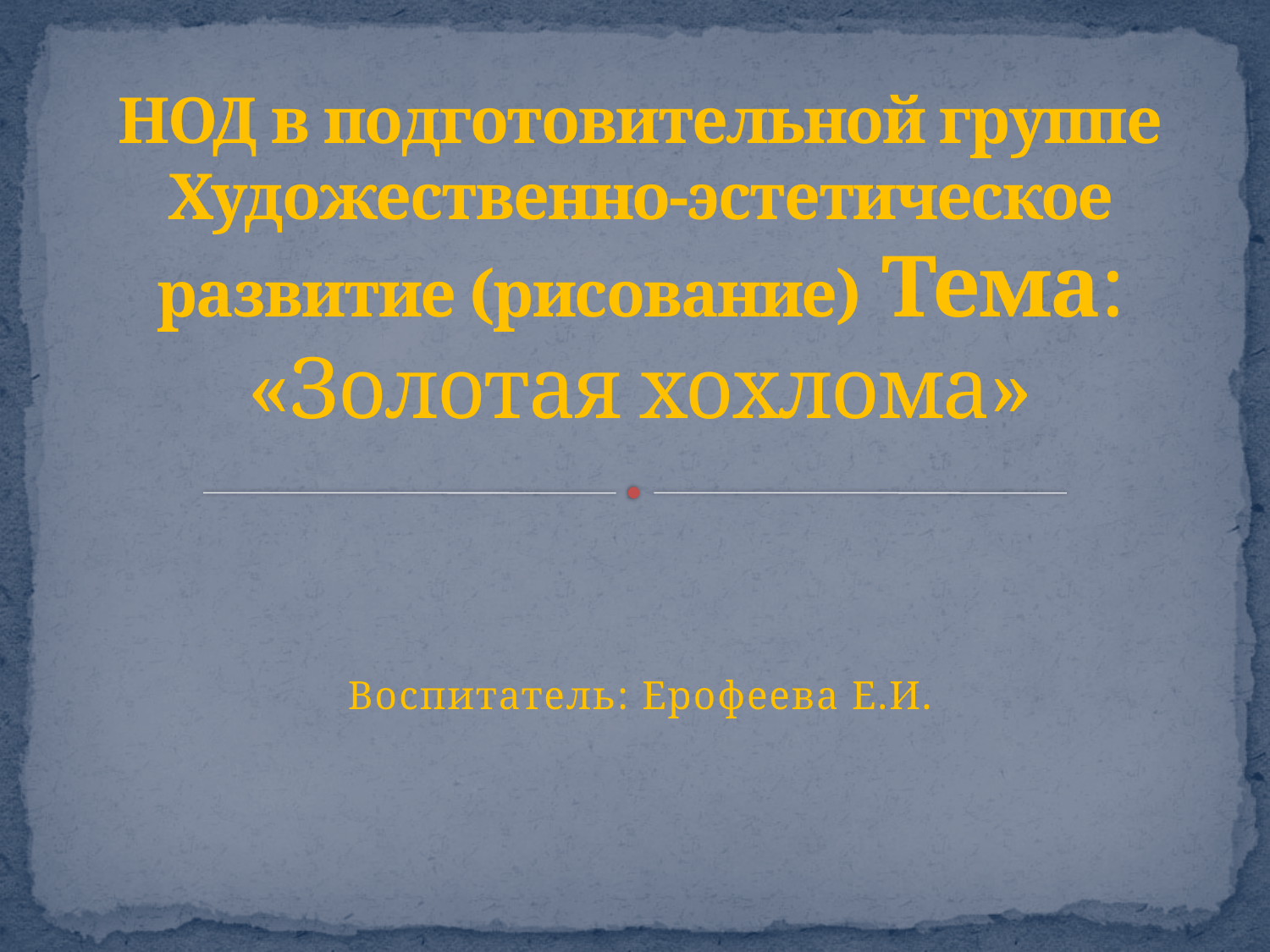

# НОД в подготовительной группе Художественно-эстетическое развитие (рисование) Тема: «Золотая хохлома»
Воспитатель: Ерофеева Е.И.